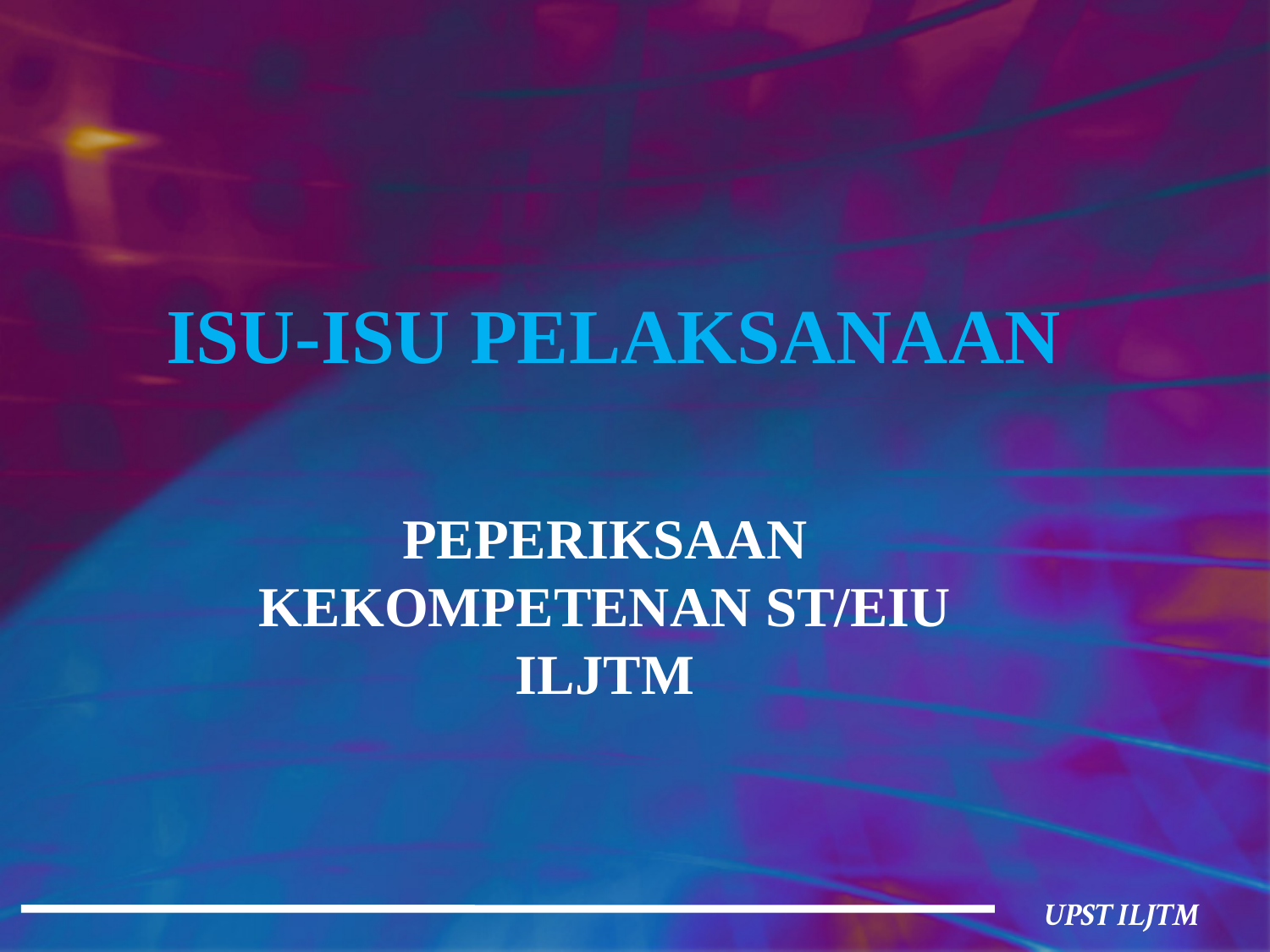

# ISU-ISU PELAKSANAAN
PEPERIKSAAN KEKOMPETENAN ST/EIU ILJTM
UPST ILJTM